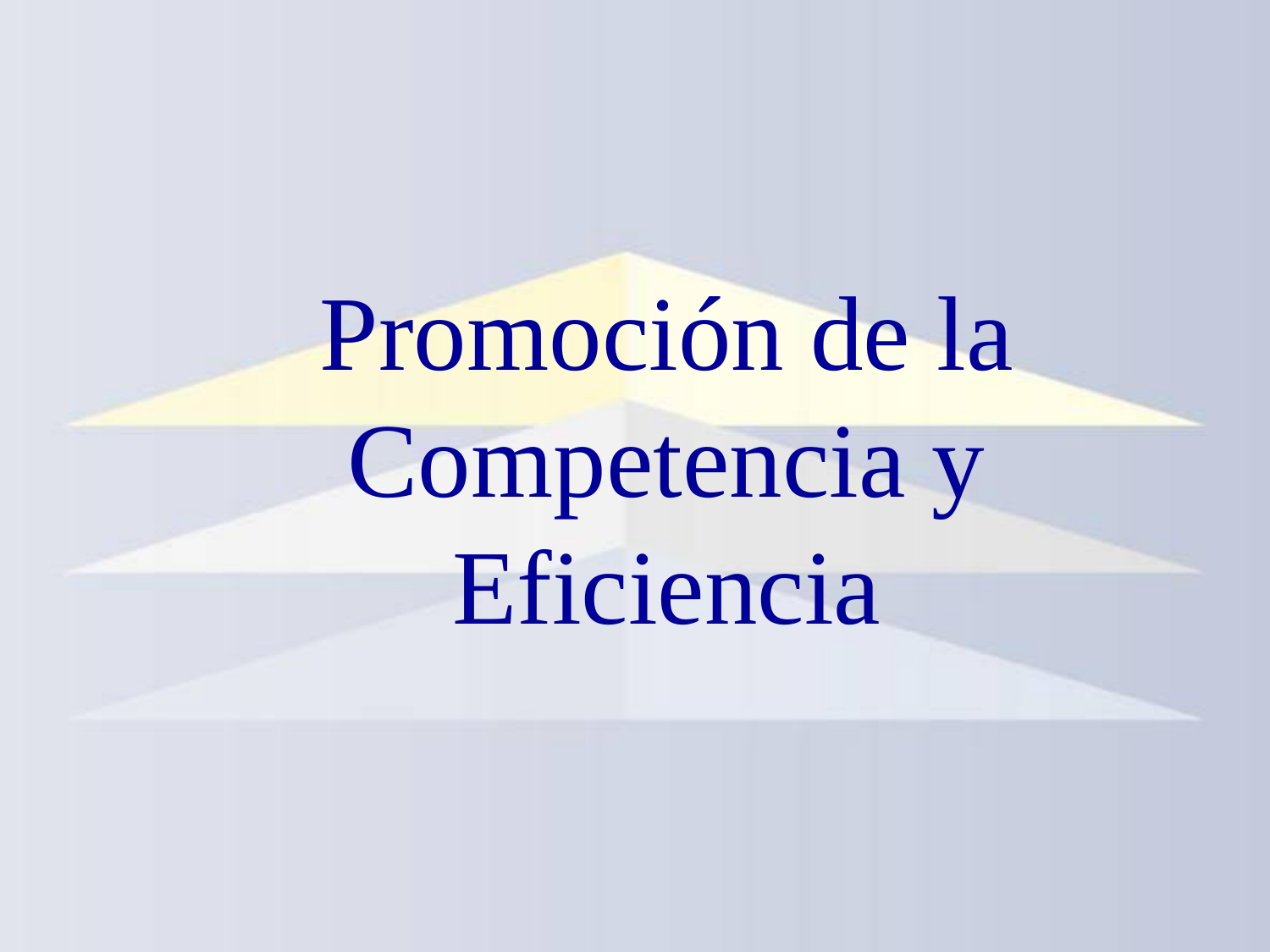

# Promoción de la Competencia y Eficiencia